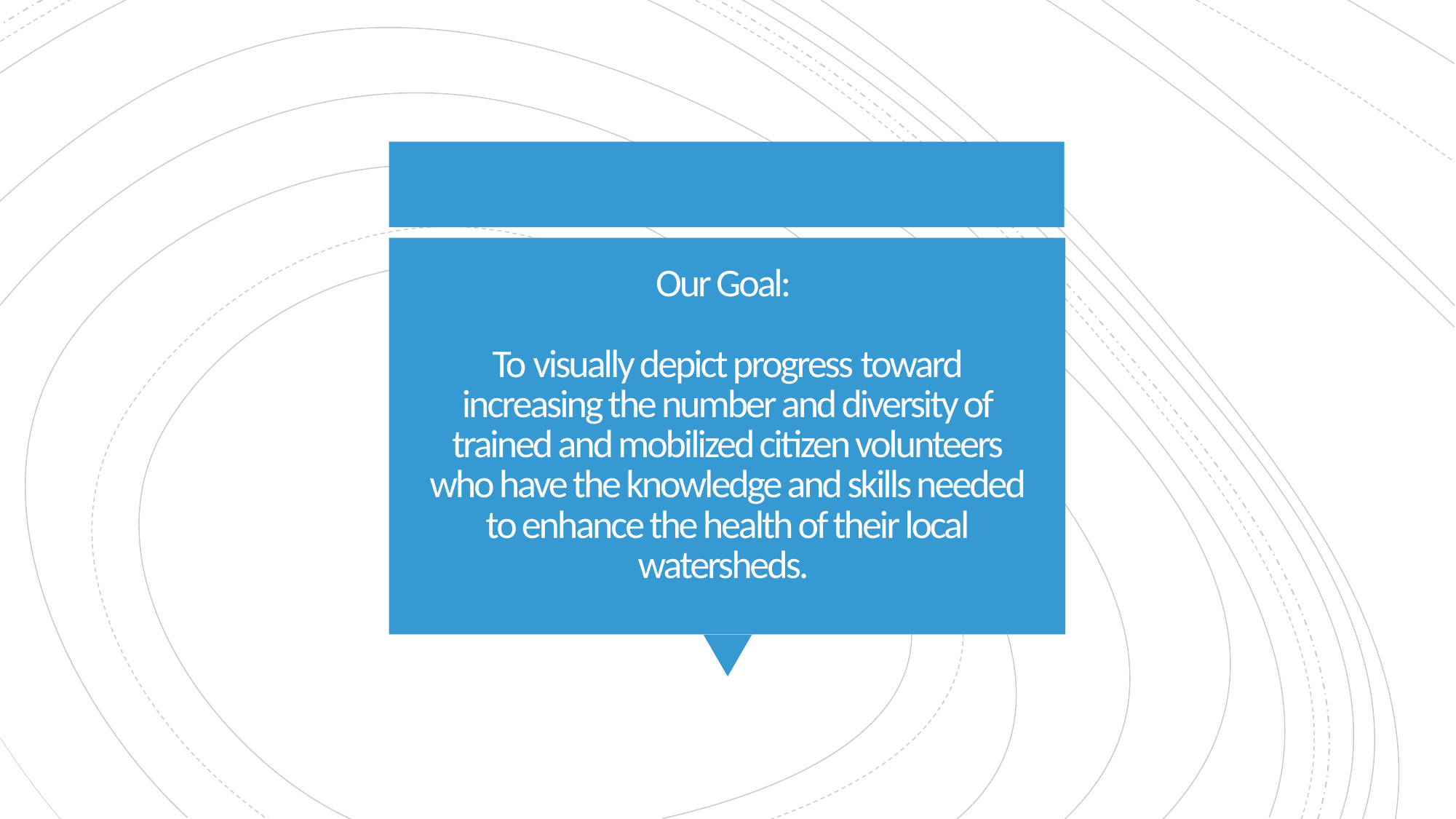

# Our Goal: To visually depict progress toward increasing the number and diversity of trained and mobilized citizen volunteers who have the knowledge and skills needed to enhance the health of their local watersheds.